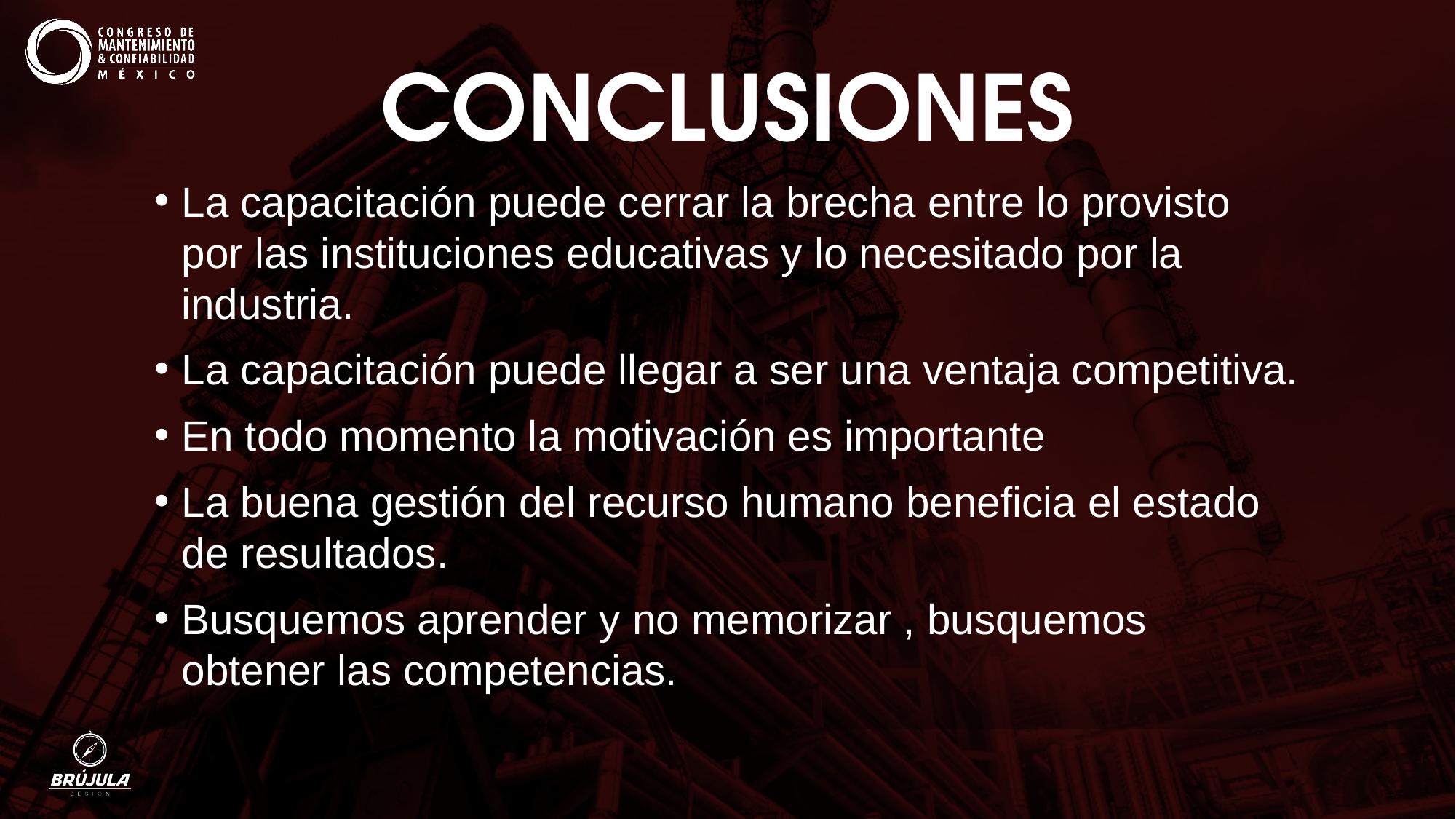

CONCLUSIONES
La capacitación puede cerrar la brecha entre lo provisto por las instituciones educativas y lo necesitado por la industria.
La capacitación puede llegar a ser una ventaja competitiva.
En todo momento la motivación es importante
La buena gestión del recurso humano beneficia el estado de resultados.
Busquemos aprender y no memorizar , busquemos obtener las competencias.